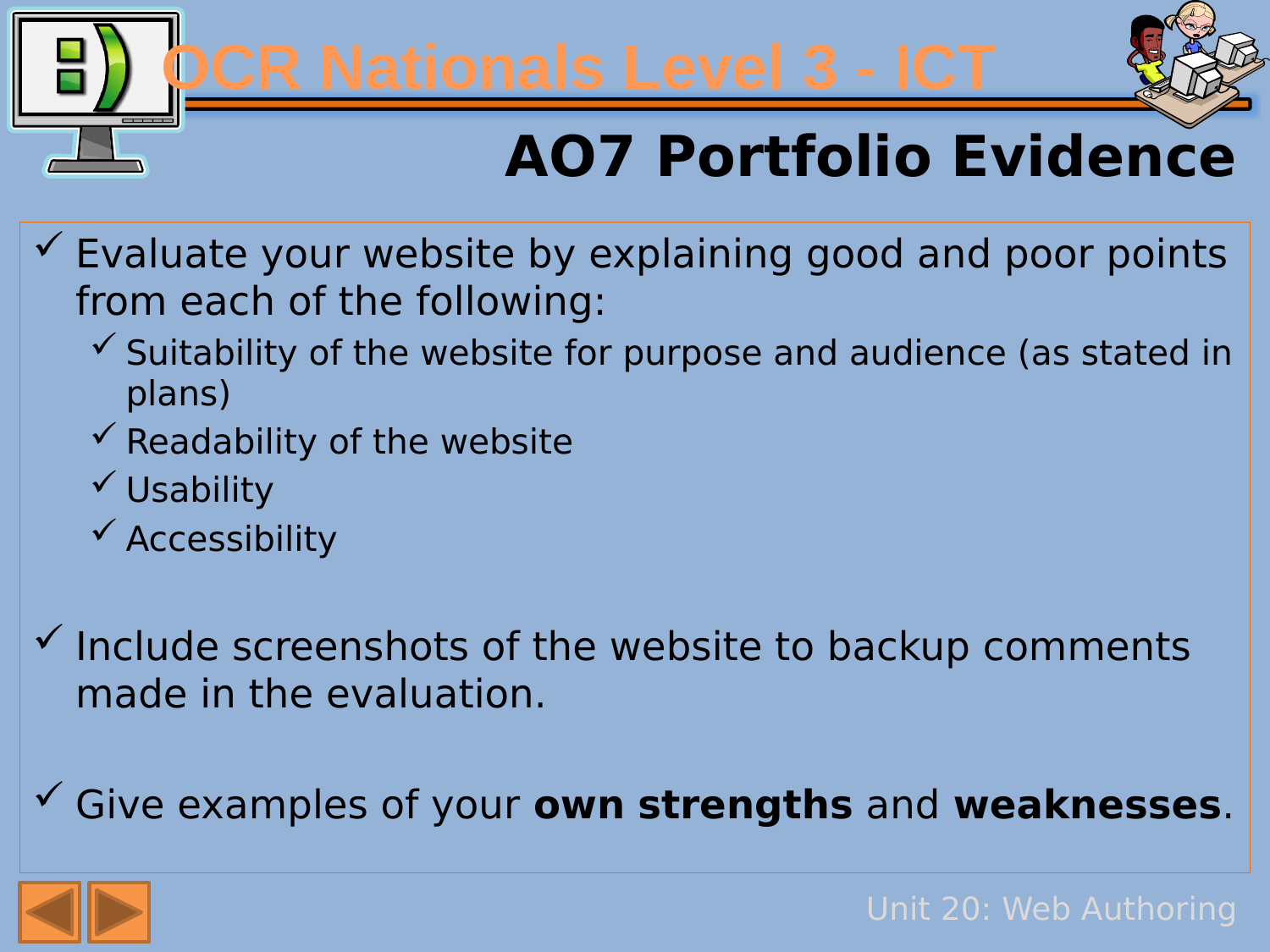

# AO7 Portfolio Evidence
Evaluate your website by explaining good and poor points from each of the following:
Suitability of the website for purpose and audience (as stated in plans)
Readability of the website
Usability
Accessibility

Include screenshots of the website to backup comments made in the evaluation.

Give examples of your own strengths and weaknesses.